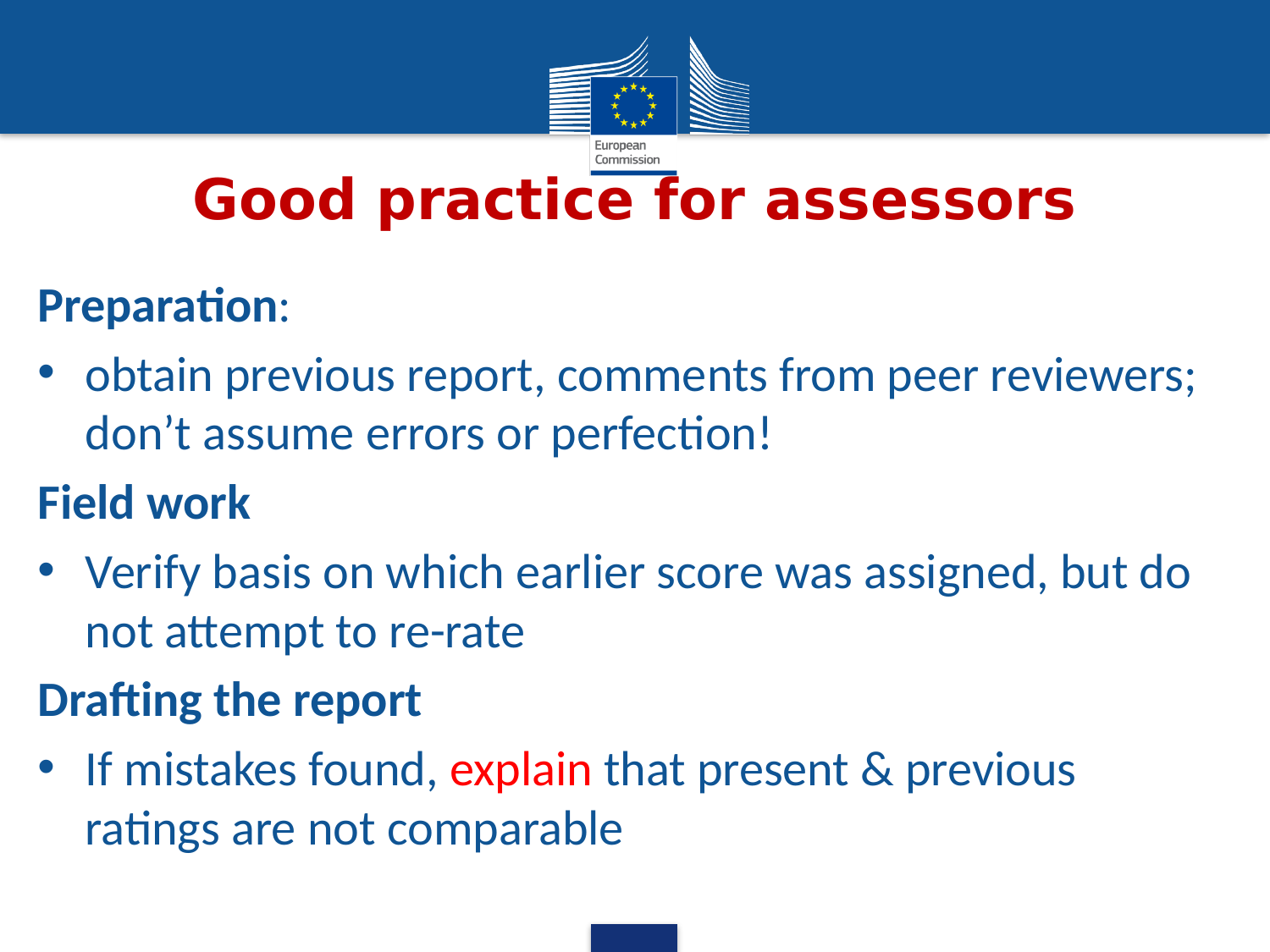

# Good practice for assessors
Preparation:
obtain previous report, comments from peer reviewers; don’t assume errors or perfection!
Field work
Verify basis on which earlier score was assigned, but do not attempt to re-rate
Drafting the report
If mistakes found, explain that present & previous ratings are not comparable